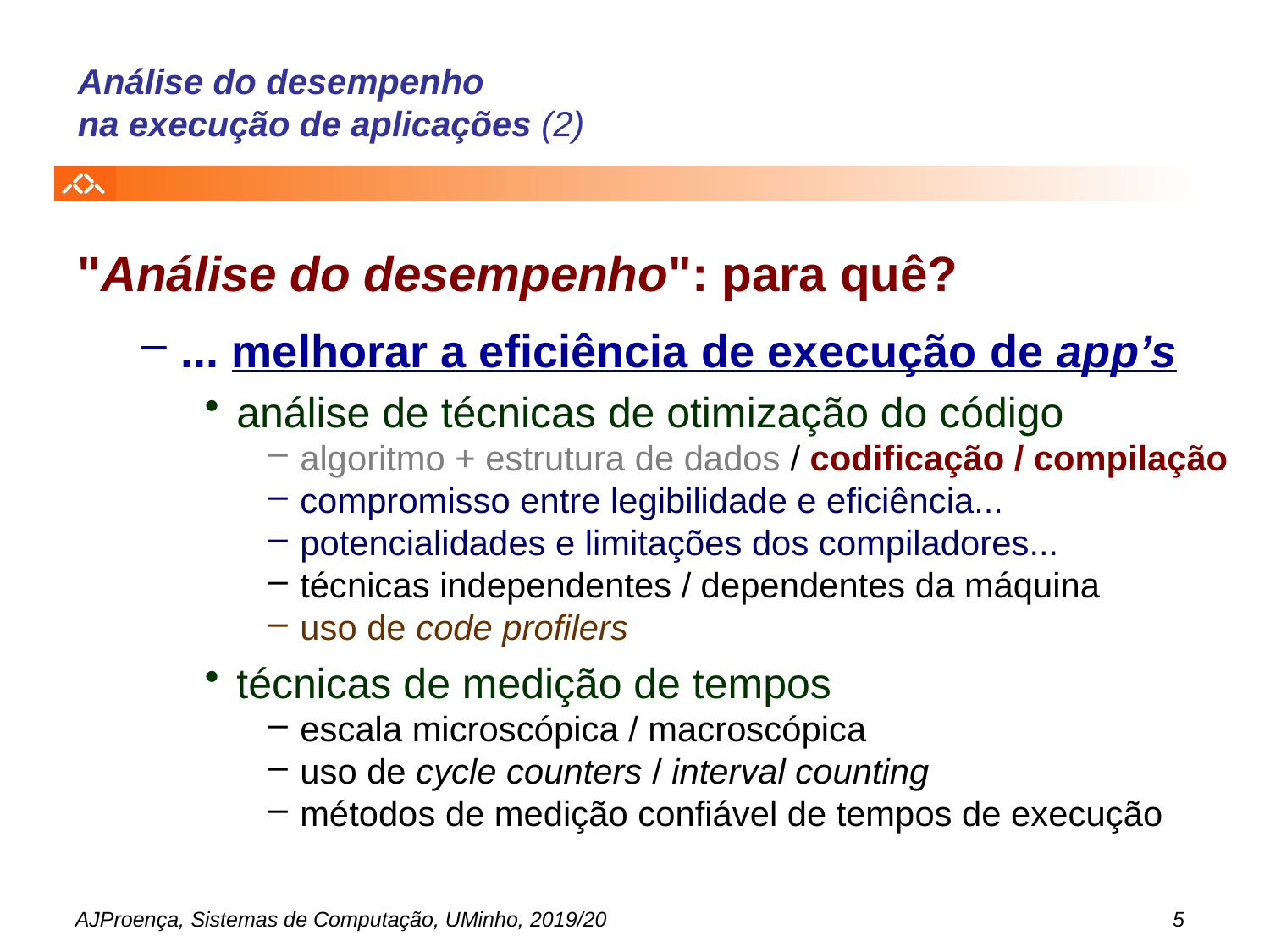

# Análise do desempenho na execução de aplicações (2)

"Análise do desempenho": para quê?
... melhorar a eficiência de execução de app’s
análise de técnicas de otimização do código
algoritmo + estrutura de dados / codificação / compilação
compromisso entre legibilidade e eficiência...
potencialidades e limitações dos compiladores...
técnicas independentes / dependentes da máquina
uso de code profilers
técnicas de medição de tempos
escala microscópica / macroscópica
uso de cycle counters / interval counting
métodos de medição confiável de tempos de execução